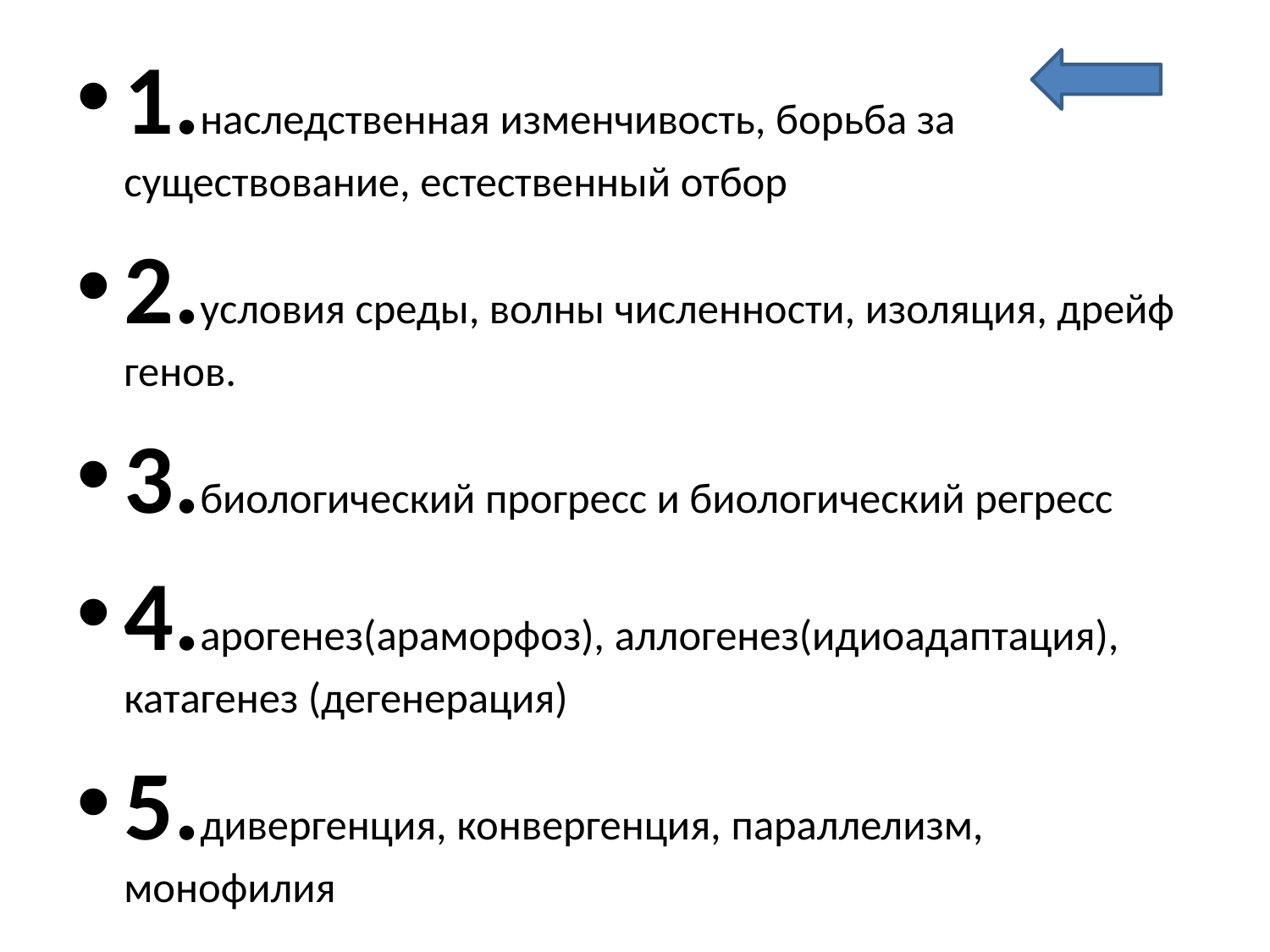

1.наследственная изменчивость, борьба за существование, естественный отбор
2.условия среды, волны численности, изоляция, дрейф генов.
3.биологический прогресс и биологический регресс
4.арогенез(араморфоз), аллогенез(идиоадаптация), катагенез (дегенерация)
5.дивергенция, конвергенция, параллелизм, монофилия